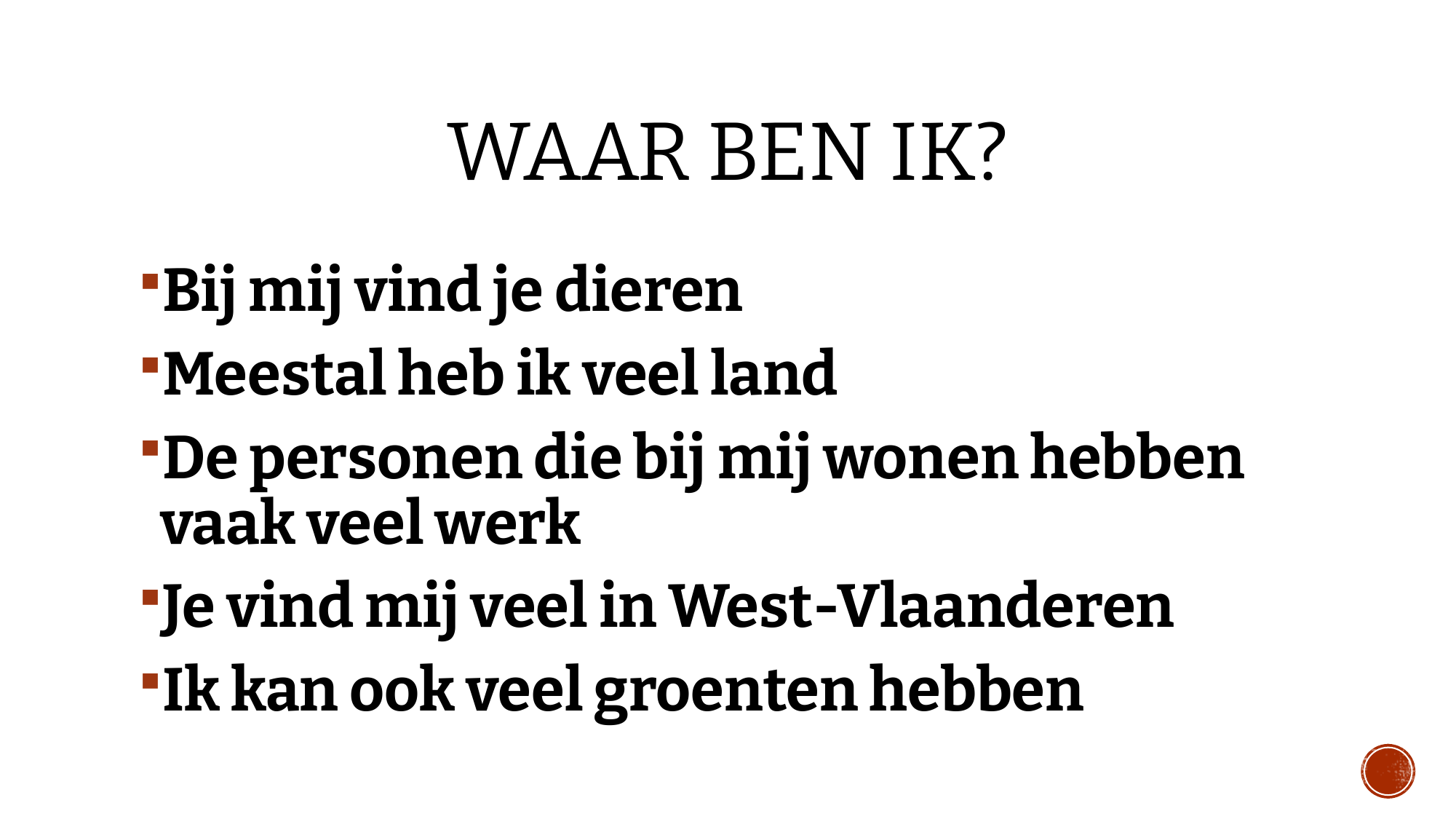

# Waar ben ik?
Bij mij vind je dieren
Meestal heb ik veel land
De personen die bij mij wonen hebben vaak veel werk
Je vind mij veel in West-Vlaanderen
Ik kan ook veel groenten hebben